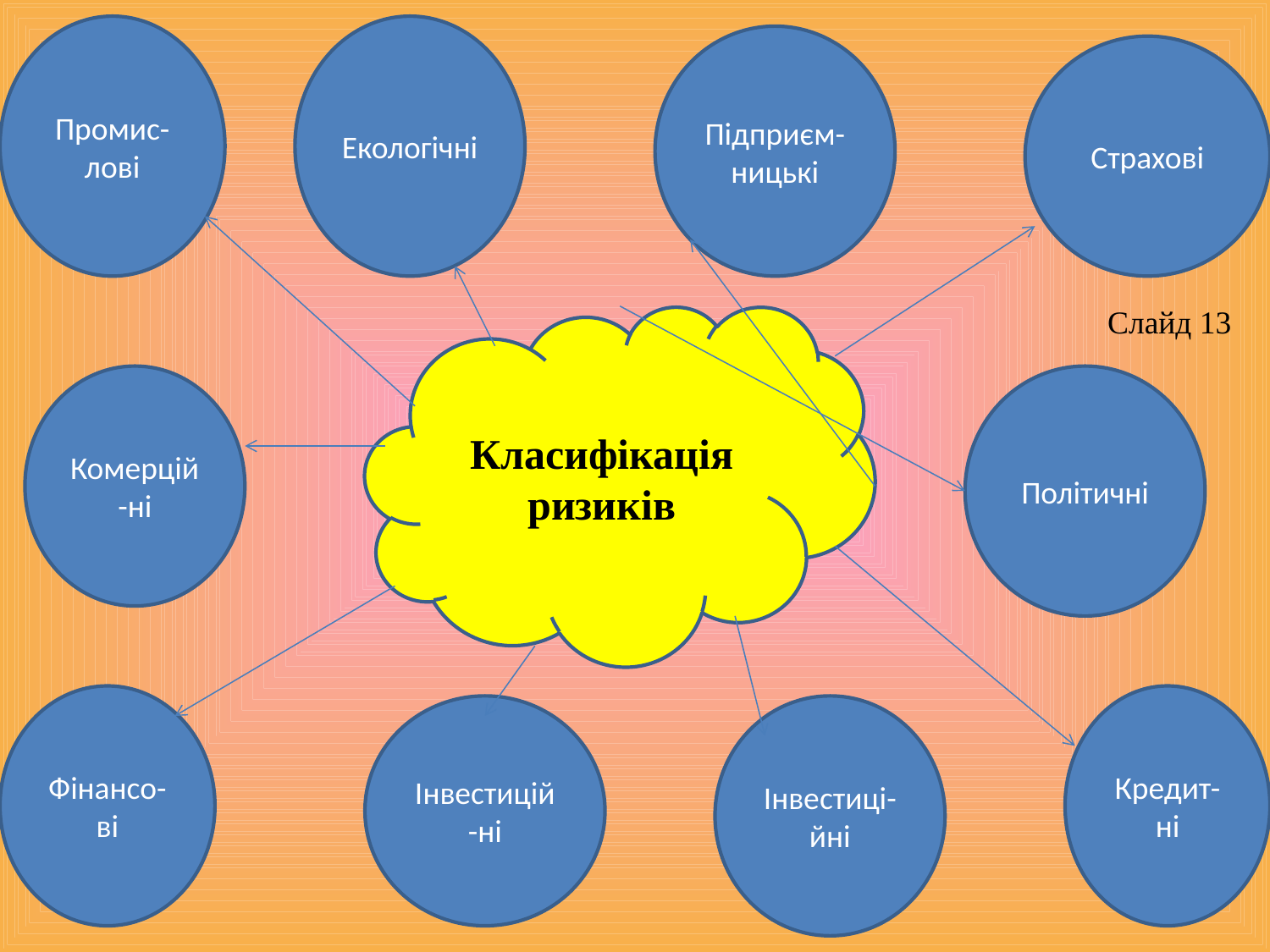

Промис-лові
Екологічні
Підприєм-ницькі
Страхові
Слайд 13
Класифікація ризиків
Комерцій-ні
Політичні
Фінансо-ві
Кредит-ні
Інвестицій-ні
Інвестиці-йні